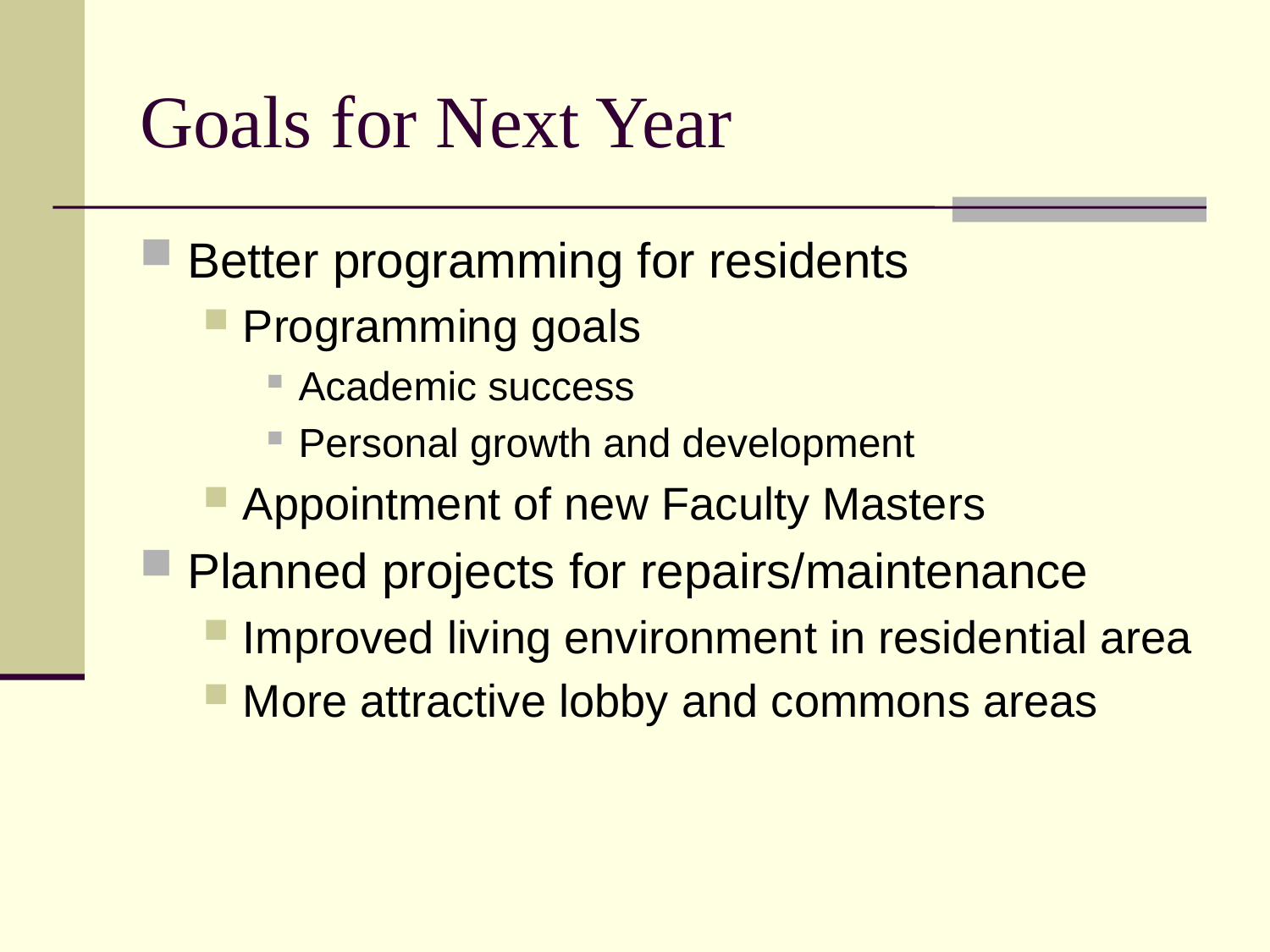

# Goals for Next Year
Better programming for residents
Programming goals
Academic success
Personal growth and development
Appointment of new Faculty Masters
Planned projects for repairs/maintenance
Improved living environment in residential area
More attractive lobby and commons areas